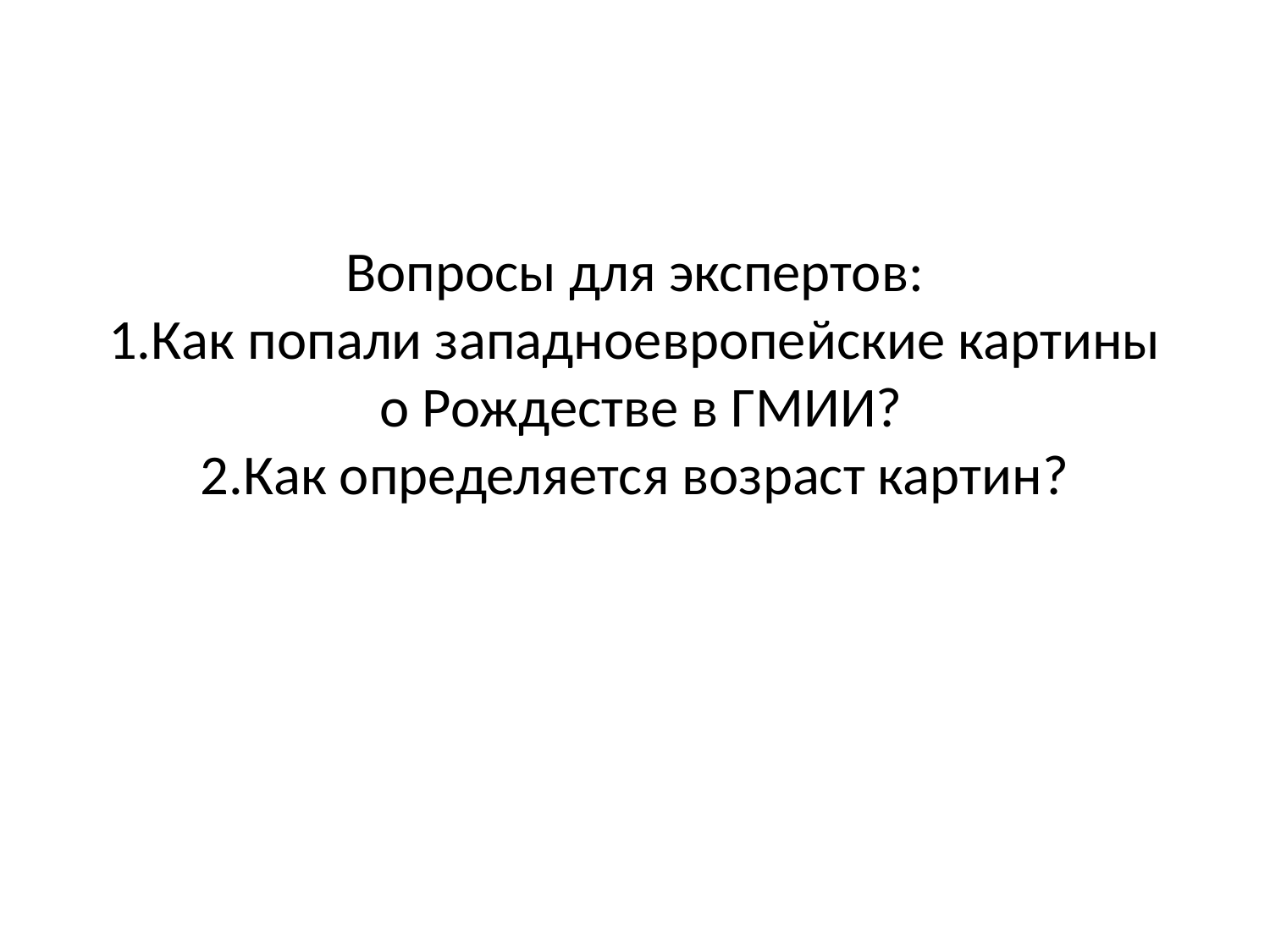

# Вопросы для экспертов: 1.Как попали западноевропейские картины о Рождестве в ГМИИ? 2.Как определяется возраст картин?